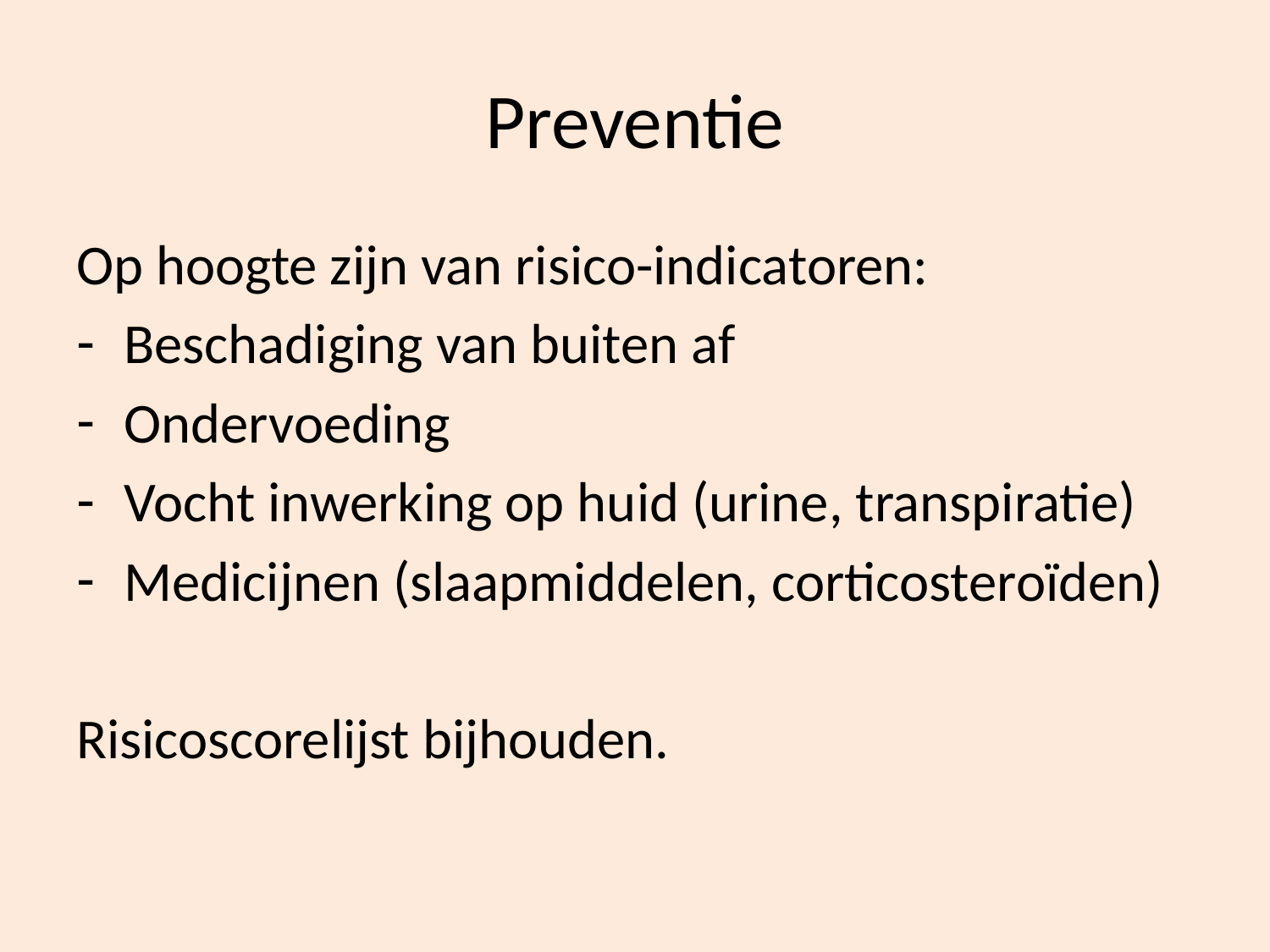

# Preventie
Op hoogte zijn van risico-indicatoren:
Beschadiging van buiten af
Ondervoeding
Vocht inwerking op huid (urine, transpiratie)
Medicijnen (slaapmiddelen, corticosteroïden)

Risicoscorelijst bijhouden.